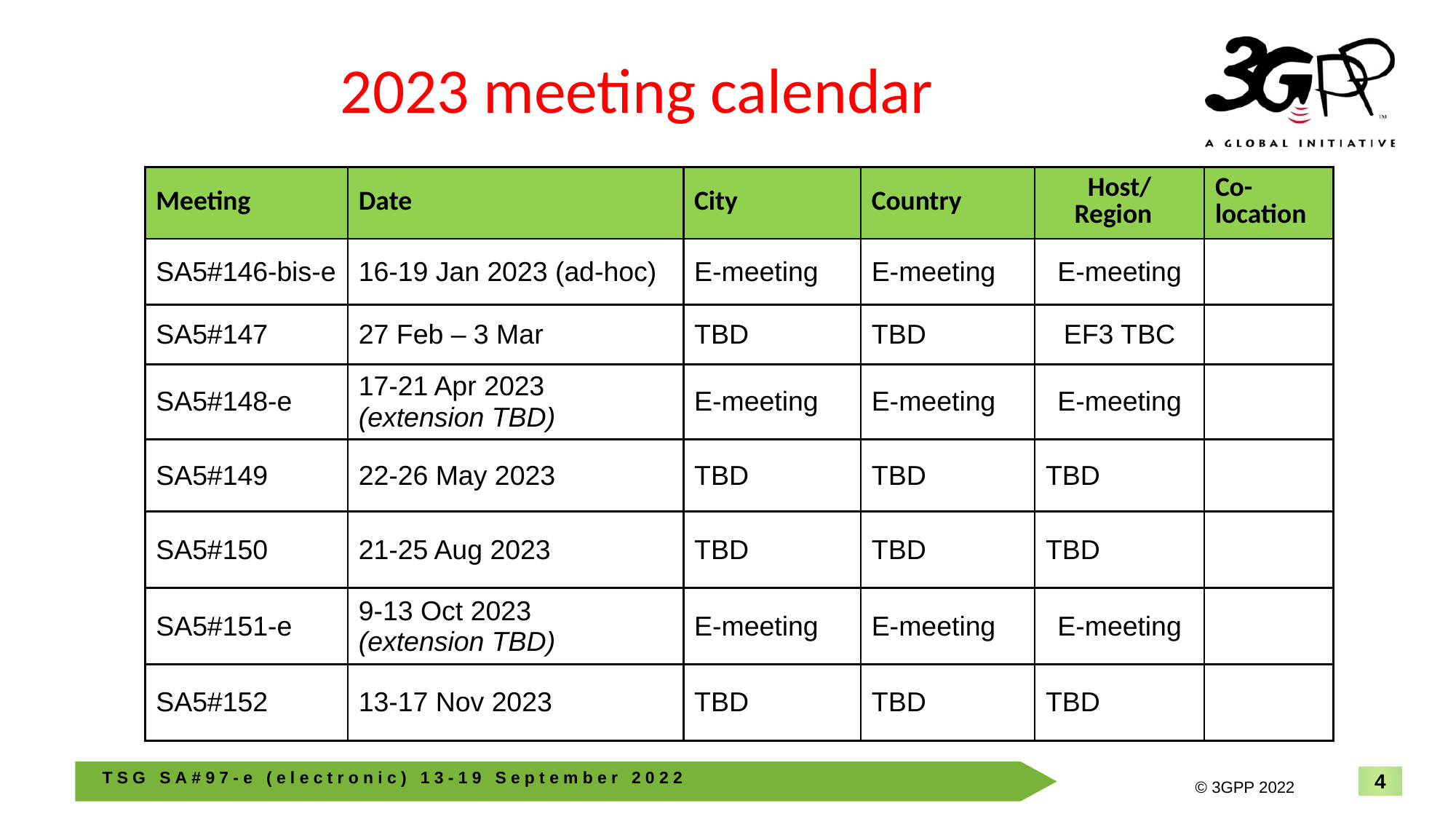

# 2023 meeting calendar
| Meeting | Date | City | Country | Host/ Region | Co-location |
| --- | --- | --- | --- | --- | --- |
| SA5#146-bis-e | 16-19 Jan 2023 (ad-hoc) | E-meeting | E-meeting | E-meeting |  |
| SA5#147 | 27 Feb – 3 Mar | TBD | TBD | EF3 TBC |  |
| SA5#148-e | 17-21 Apr 2023 (extension TBD) | E-meeting | E-meeting | E-meeting |  |
| SA5#149 | 22-26 May 2023 | TBD | TBD | TBD |  |
| SA5#150 | 21-25 Aug 2023 | TBD | TBD | TBD |  |
| SA5#151-e | 9-13 Oct 2023 (extension TBD) | E-meeting | E-meeting | E-meeting |  |
| SA5#152 | 13-17 Nov 2023 | TBD | TBD | TBD |  |